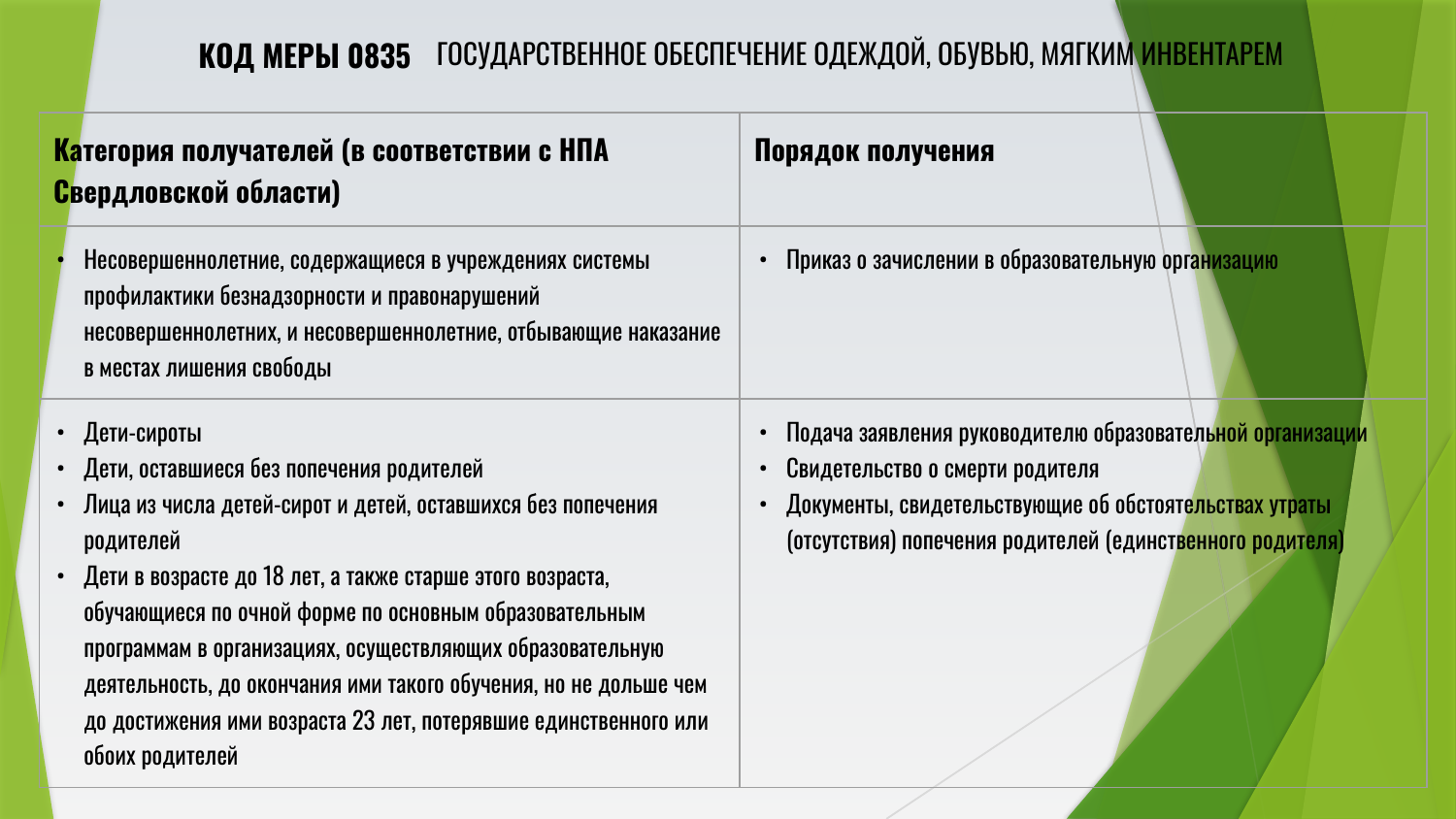

Государственное обеспечение одеждой, обувью, мягким инвентарем
КОД МЕРЫ 0835
| Категория получателей (в соответствии с НПА Свердловской области) | Порядок получения |
| --- | --- |
| Несовершеннолетние, содержащиеся в учреждениях системы профилактики безнадзорности и правонарушений несовершеннолетних, и несовершеннолетние, отбывающие наказание в местах лишения свободы | Приказ о зачислении в образовательную организацию |
| Дети-сироты Дети, оставшиеся без попечения родителей Лица из числа детей-сирот и детей, оставшихся без попечения родителей Дети в возрасте до 18 лет, а также старше этого возраста, обучающиеся по очной форме по основным образовательным программам в организациях, осуществляющих образовательную деятельность, до окончания ими такого обучения, но не дольше чем до достижения ими возраста 23 лет, потерявшие единственного или обоих родителей | Подача заявления руководителю образовательной организации Свидетельство о смерти родителя Документы, свидетельствующие об обстоятельствах утраты (отсутствия) попечения родителей (единственного родителя) |